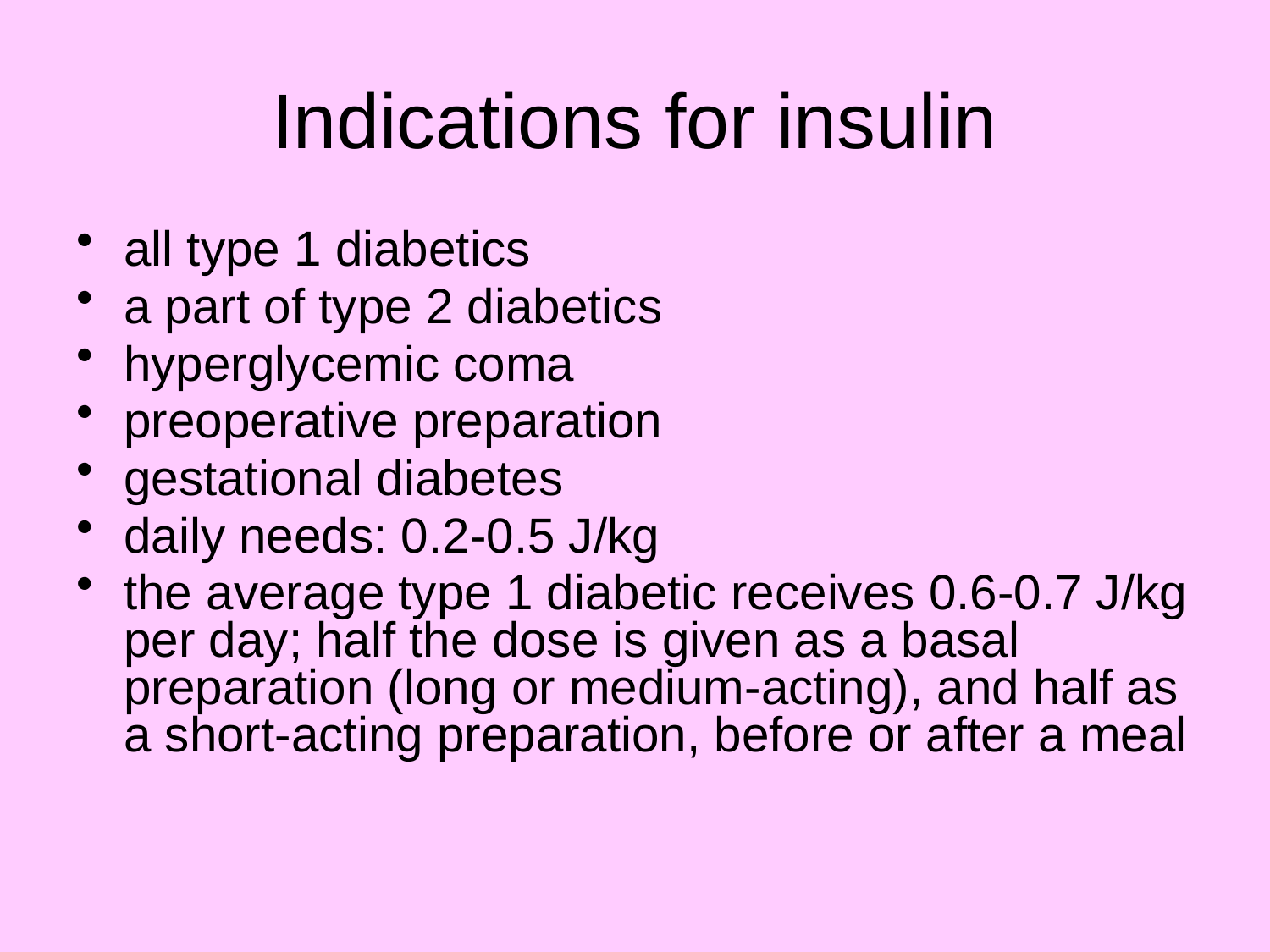

# Indications for insulin
all type 1 diabetics
a part of type 2 diabetics
hyperglycemic coma
preoperative preparation
gestational diabetes
daily needs: 0.2-0.5 J/kg
the average type 1 diabetic receives 0.6-0.7 J/kg per day; half the dose is given as a basal preparation (long or medium-acting), and half as a short-acting preparation, before or after a meal